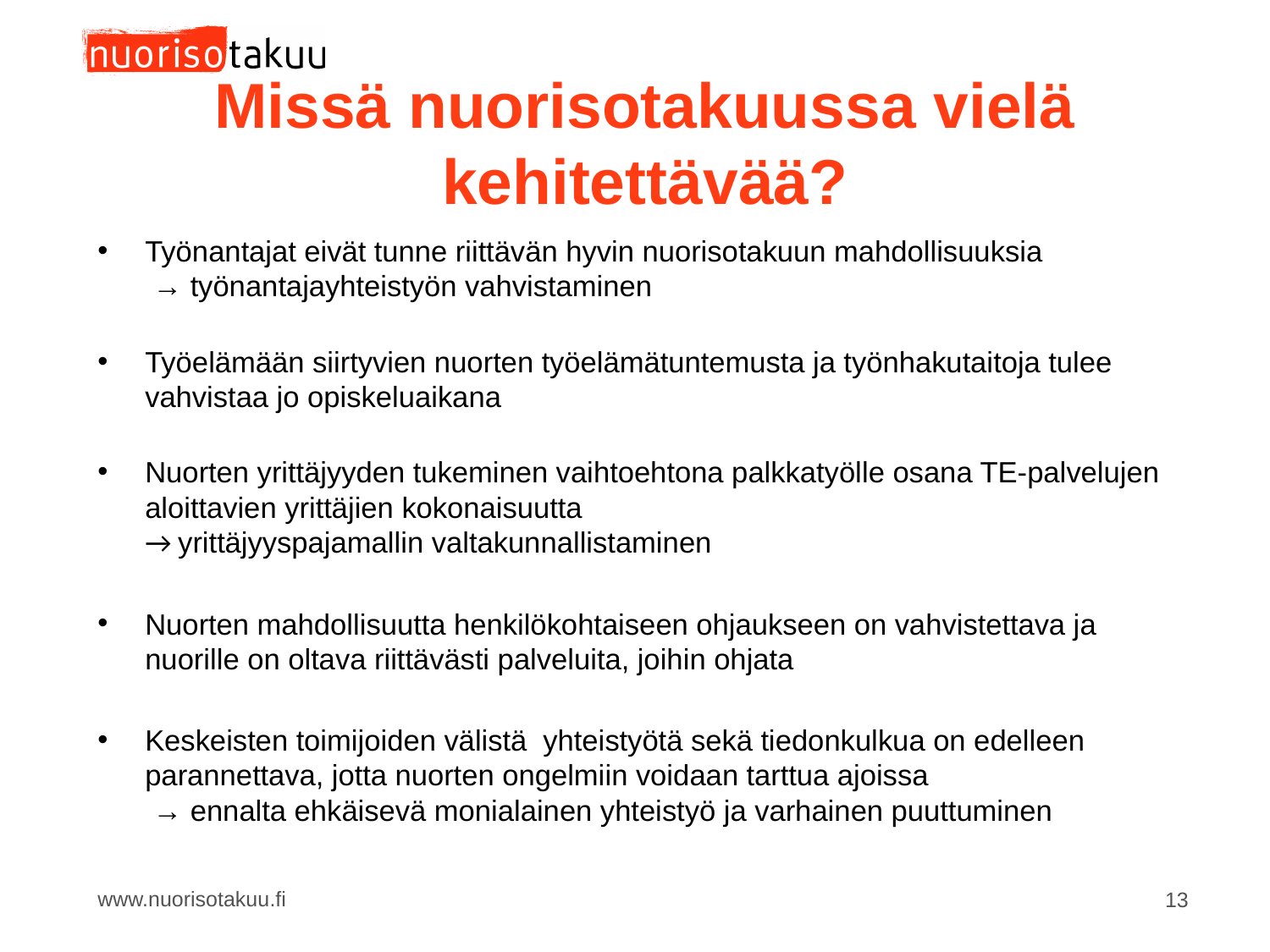

# Missä nuorisotakuussa vielä kehitettävää?
Työnantajat eivät tunne riittävän hyvin nuorisotakuun mahdollisuuksia
 → työnantajayhteistyön vahvistaminen
Työelämään siirtyvien nuorten työelämätuntemusta ja työnhakutaitoja tulee vahvistaa jo opiskeluaikana
Nuorten yrittäjyyden tukeminen vaihtoehtona palkkatyölle osana TE-palvelujen aloittavien yrittäjien kokonaisuutta
→ yrittäjyyspajamallin valtakunnallistaminen

Nuorten mahdollisuutta henkilökohtaiseen ohjaukseen on vahvistettava ja nuorille on oltava riittävästi palveluita, joihin ohjata

Keskeisten toimijoiden välistä  yhteistyötä sekä tiedonkulkua on edelleen parannettava, jotta nuorten ongelmiin voidaan tarttua ajoissa
 → ennalta ehkäisevä monialainen yhteistyö ja varhainen puuttuminen